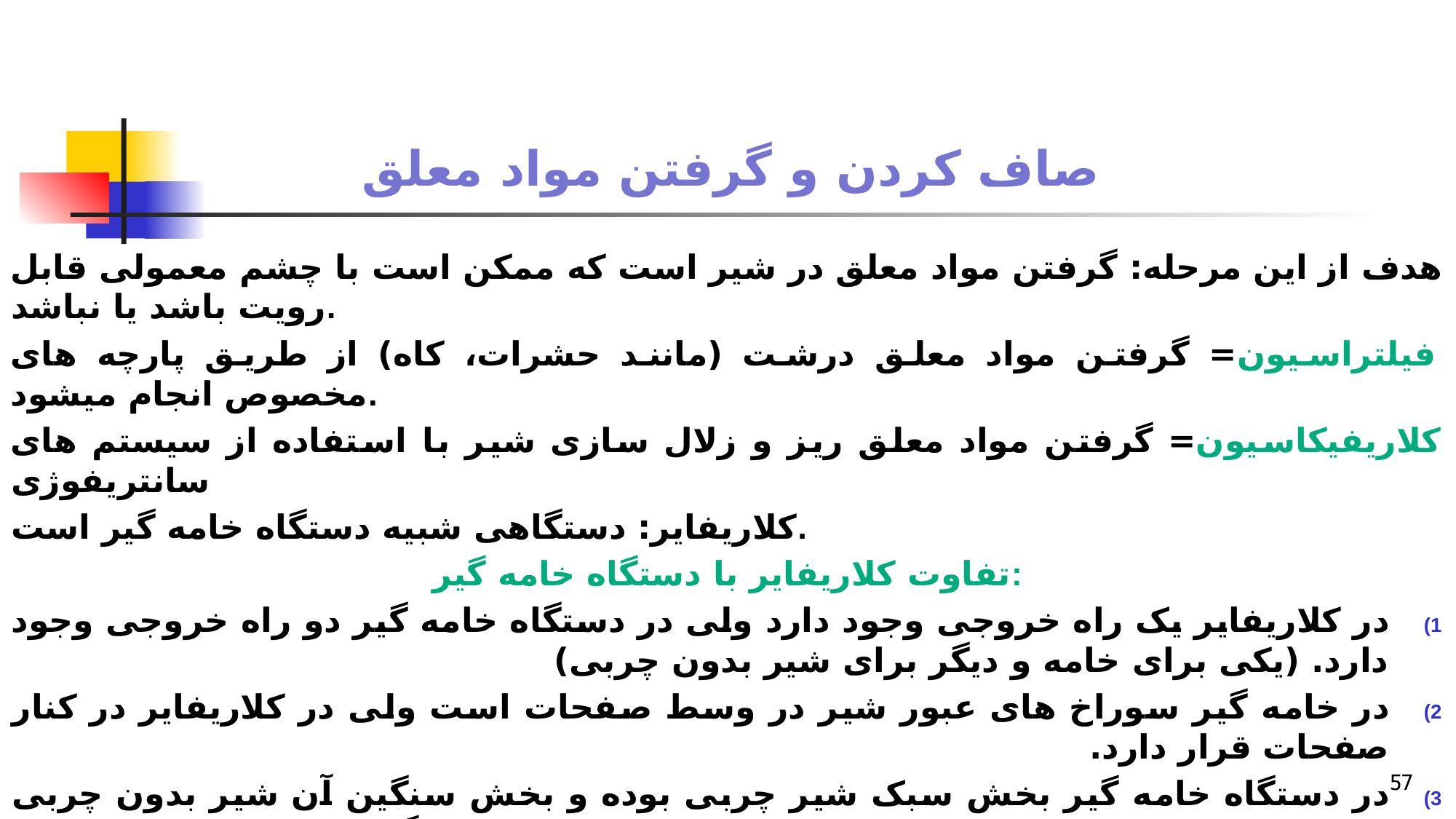

# صاف کردن و گرفتن مواد معلق

هدف از این مرحله: گرفتن مواد معلق در شیر است که ممکن است با چشم معمولی قابل رویت باشد یا نباشد.
فیلتراسیون= گرفتن مواد معلق درشت (مانند حشرات، کاه) از طریق پارچه های مخصوص انجام میشود.
کلاریفیکاسیون= گرفتن مواد معلق ریز و زلال سازی شیر با استفاده از سیستم های سانتریفوژی
کلاریفایر: دستگاهی شبیه دستگاه خامه گیر است.
تفاوت کلاریفایر با دستگاه خامه گیر:
در کلاریفایر یک راه خروجی وجود دارد ولی در دستگاه خامه گیر دو راه خروجی وجود دارد. (یکی برای خامه و دیگر برای شیر بدون چربی)
در خامه گیر سوراخ های عبور شیر در وسط صفحات است ولی در کلاریفایر در کنار صفحات قرار دارد.
در دستگاه خامه گیر بخش سبک شیر چربی بوده و بخش سنگین آن شیر بدون چربی است ولی در کلاریفایر بخش سبک شیر خام بوده و بخش سنگین مواد معلق است.
57